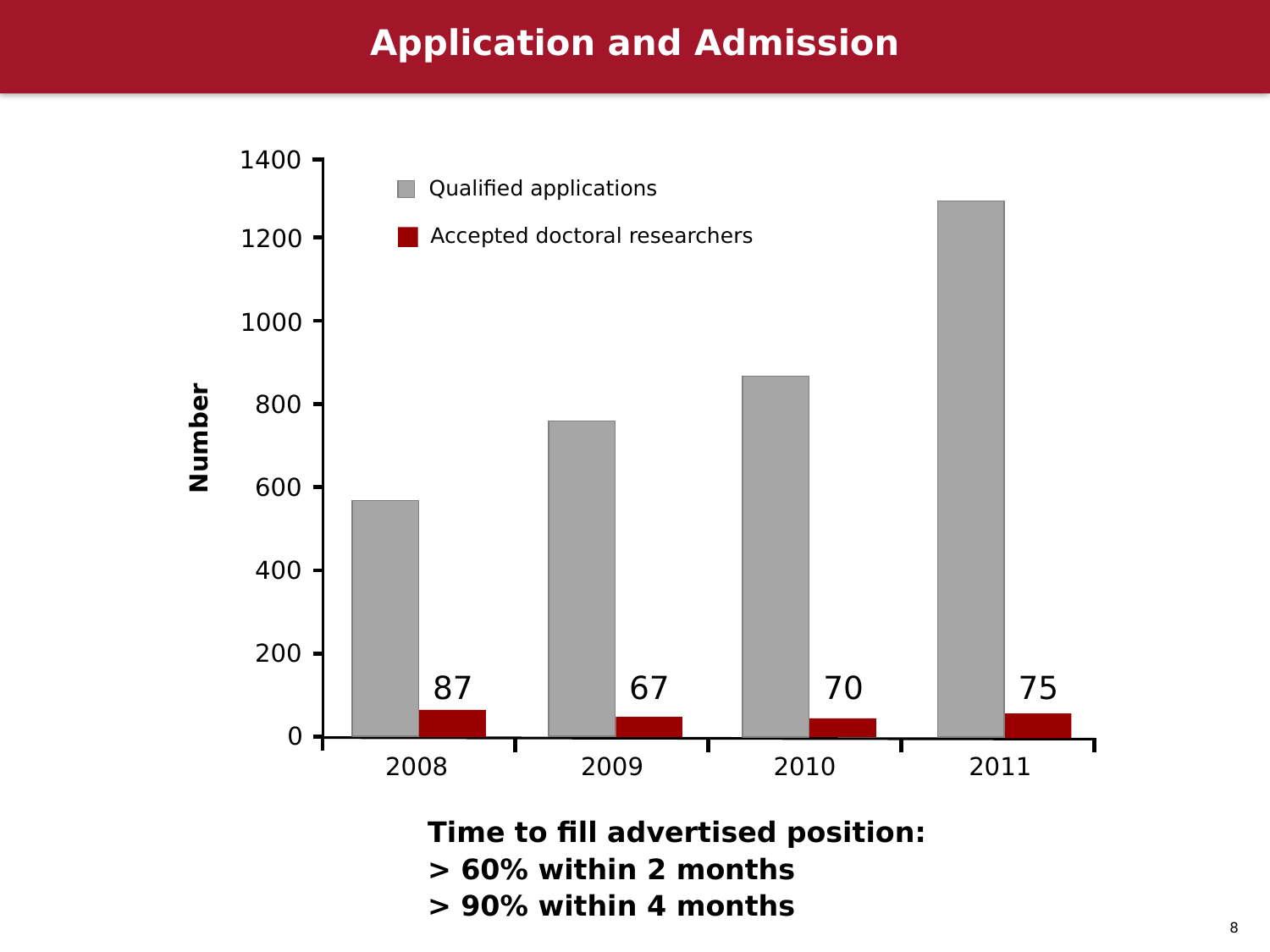

Application and Admission
1400
Qualified applications

Accepted doctoral researchers
1200

1000
800
Number

600

400

200
87
67
70
75

0
2008
2009
2010
2011
Time to fill advertised position:
> 60% within 2 months
> 90% within 4 months